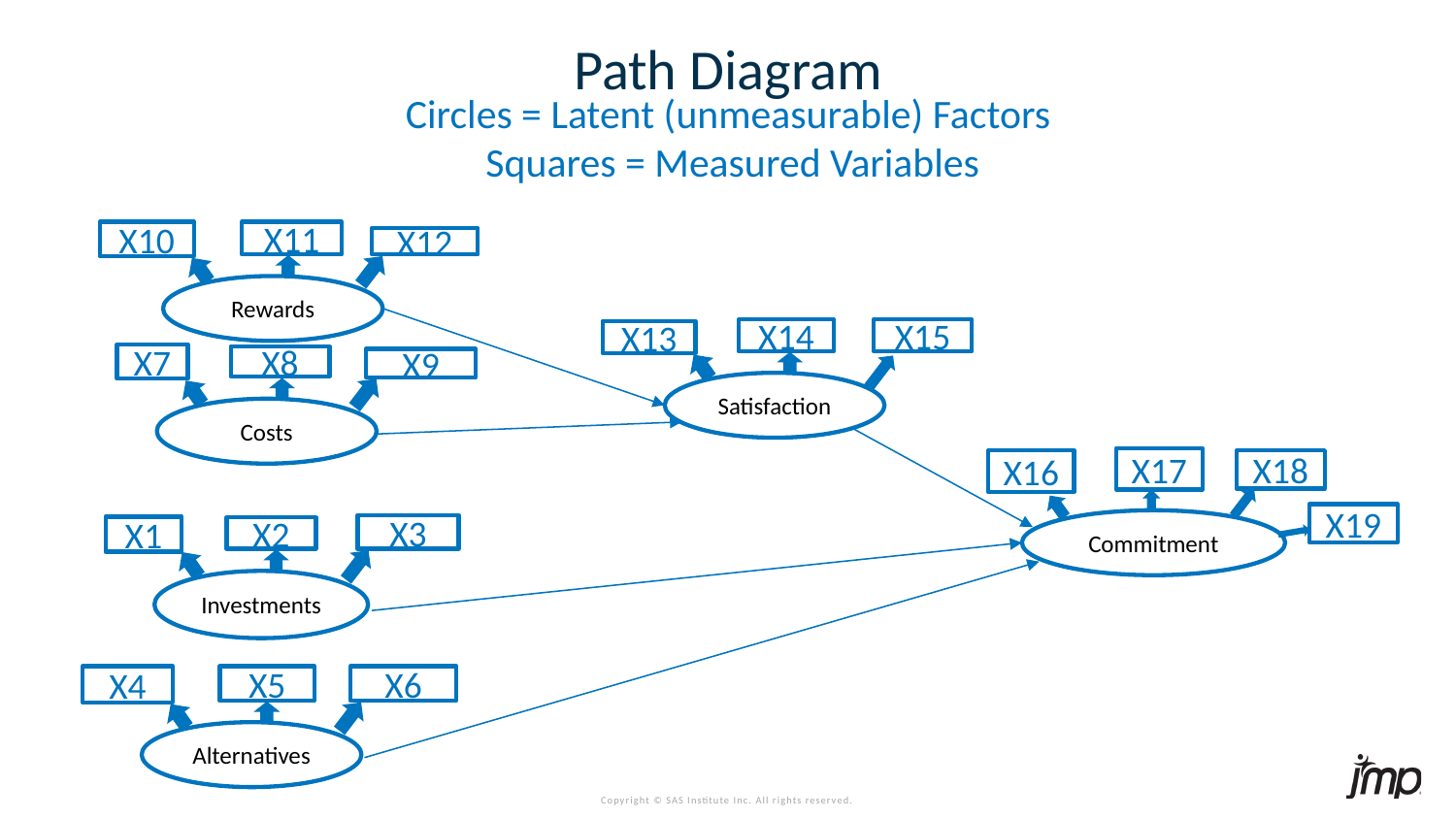

# Path Diagram
Circles = Latent (unmeasurable) Factors
 Squares = Measured Variables
X11
X10
X12

Rewards
X14
X15
X13

Satisfaction
X7
X8
X9

Costs
X17
X16
X18

Commitment
X19
X3
X1
X2

Investments

X5
X6
X4

Alternatives